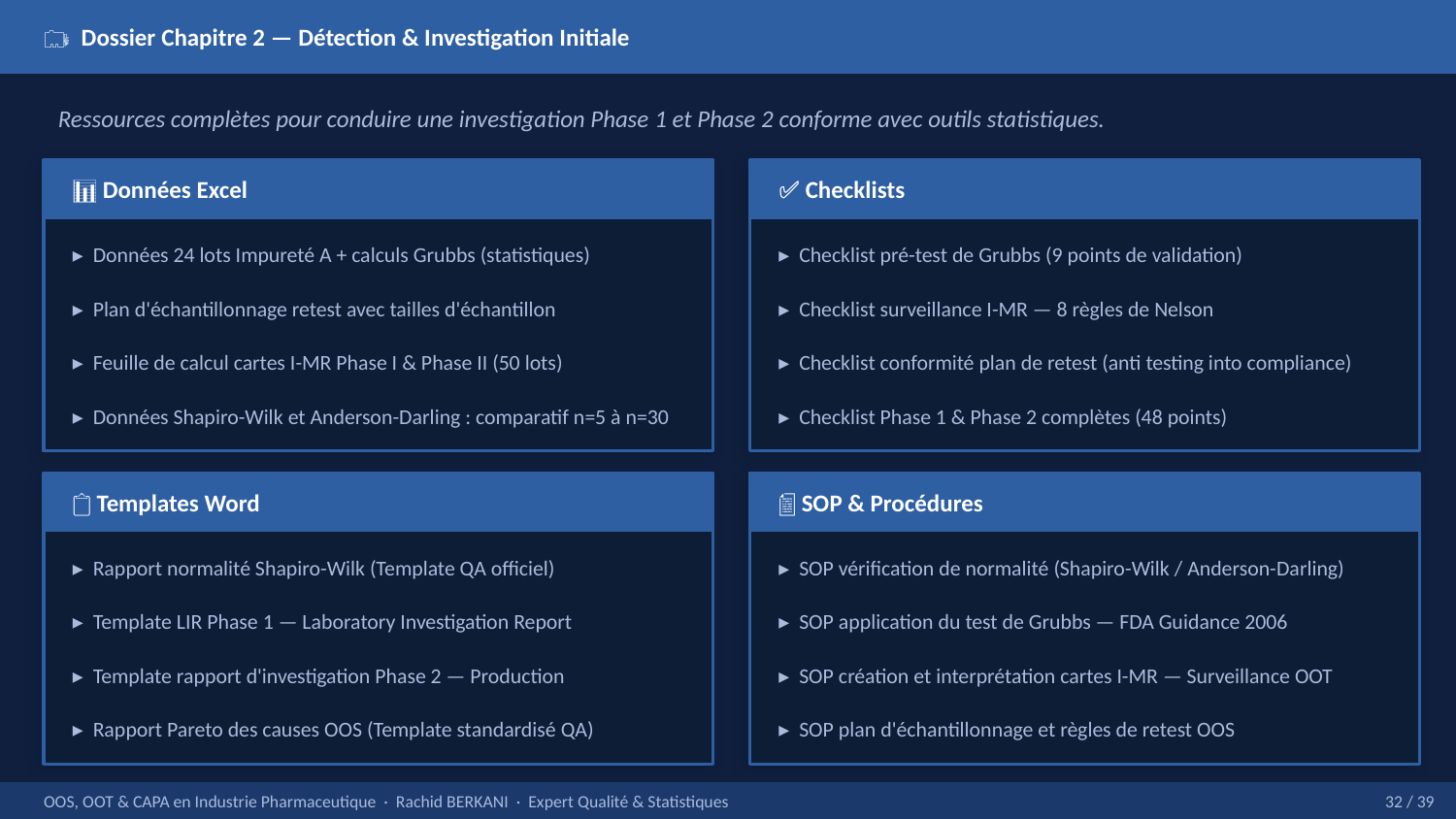

🗂  Dossier Chapitre 2 — Détection & Investigation Initiale
Ressources complètes pour conduire une investigation Phase 1 et Phase 2 conforme avec outils statistiques.

📊 Données Excel

✅ Checklists
▸  Données 24 lots Impureté A + calculs Grubbs (statistiques)
▸  Checklist pré-test de Grubbs (9 points de validation)
▸  Plan d'échantillonnage retest avec tailles d'échantillon
▸  Checklist surveillance I-MR — 8 règles de Nelson
▸  Feuille de calcul cartes I-MR Phase I & Phase II (50 lots)
▸  Checklist conformité plan de retest (anti testing into compliance)
▸  Données Shapiro-Wilk et Anderson-Darling : comparatif n=5 à n=30
▸  Checklist Phase 1 & Phase 2 complètes (48 points)

📋 Templates Word

📄 SOP & Procédures
▸  Rapport normalité Shapiro-Wilk (Template QA officiel)
▸  SOP vérification de normalité (Shapiro-Wilk / Anderson-Darling)
▸  Template LIR Phase 1 — Laboratory Investigation Report
▸  SOP application du test de Grubbs — FDA Guidance 2006
▸  Template rapport d'investigation Phase 2 — Production
▸  SOP création et interprétation cartes I-MR — Surveillance OOT
▸  Rapport Pareto des causes OOS (Template standardisé QA)
▸  SOP plan d'échantillonnage et règles de retest OOS

OOS, OOT & CAPA en Industrie Pharmaceutique  ·  Rachid BERKANI  ·  Expert Qualité & Statistiques
32 / 39